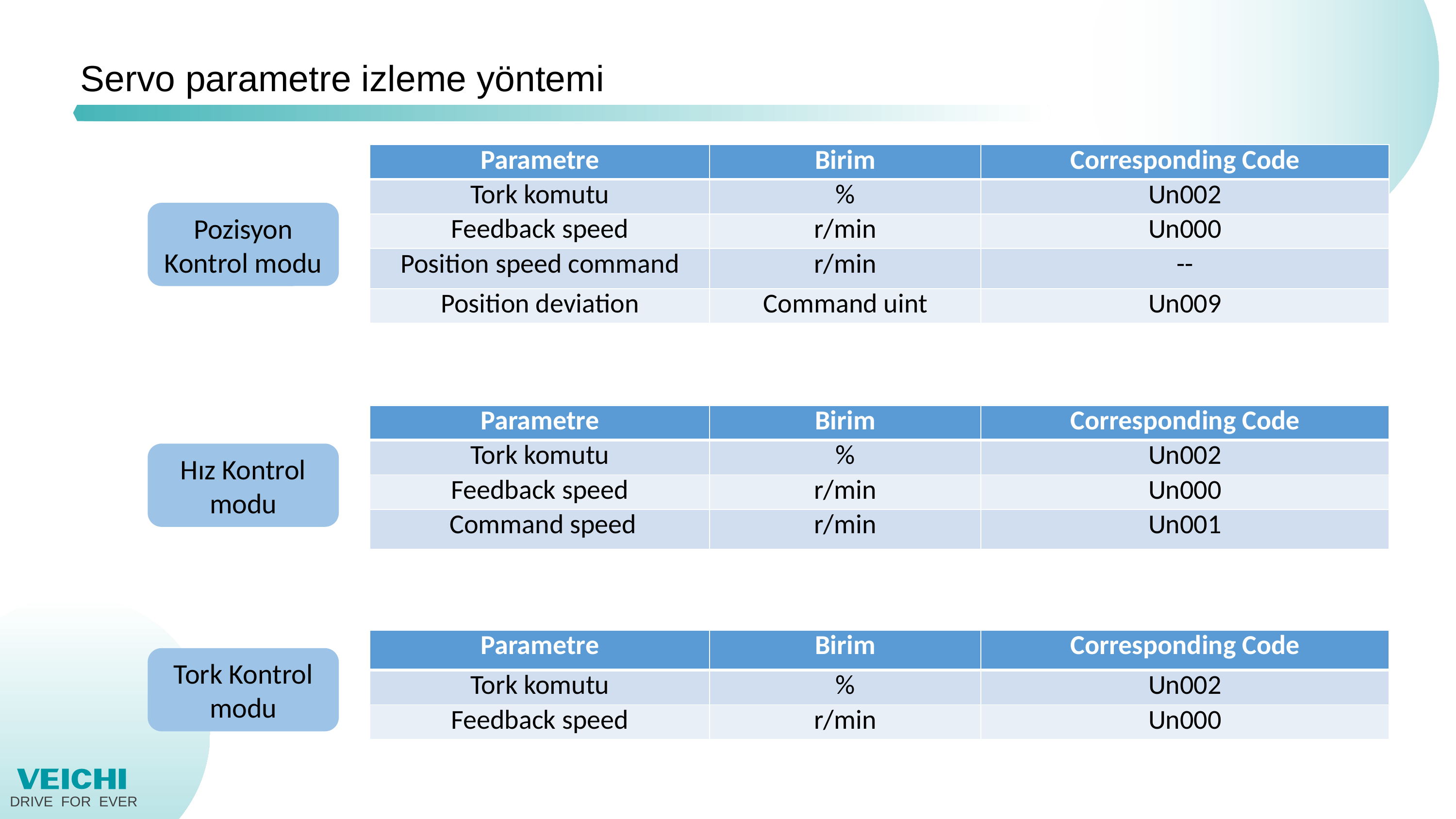

# Servo parametre izleme yöntemi
| Parametre | Birim | Corresponding Code |
| --- | --- | --- |
| Tork komutu | % | Un002 |
| Feedback speed | r/min | Un000 |
| Position speed command | r/min | -- |
| Position deviation | Command uint | Un009 |
Pozisyon Kontrol modu
| Parametre | Birim | Corresponding Code |
| --- | --- | --- |
| Tork komutu | % | Un002 |
| Feedback speed | r/min | Un000 |
| Command speed | r/min | Un001 |
Hız Kontrol modu
| Parametre | Birim | Corresponding Code |
| --- | --- | --- |
| Tork komutu | % | Un002 |
| Feedback speed | r/min | Un000 |
Tork Kontrol modu